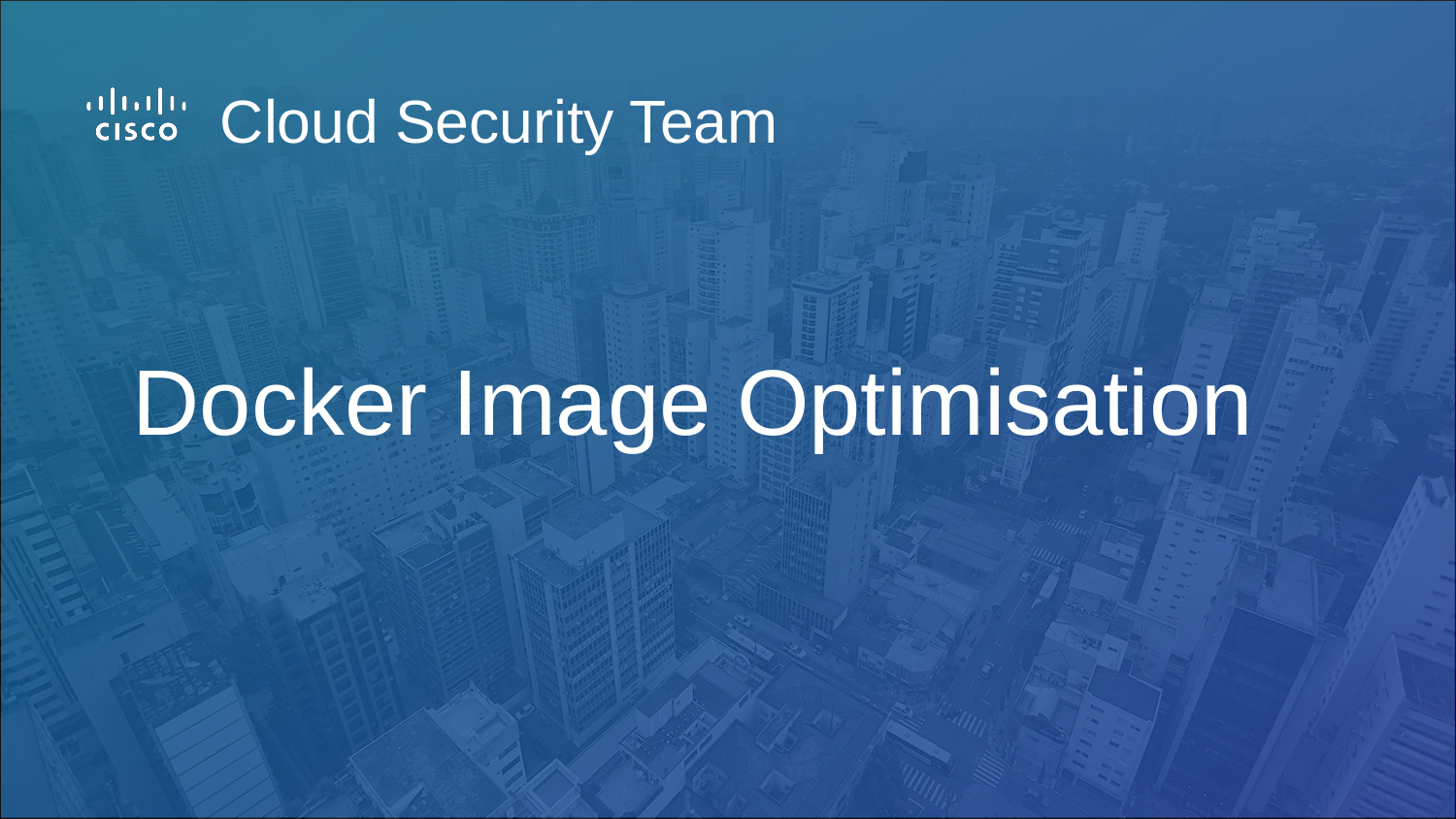

Cloud Security Team
# Docker Image Optimisation